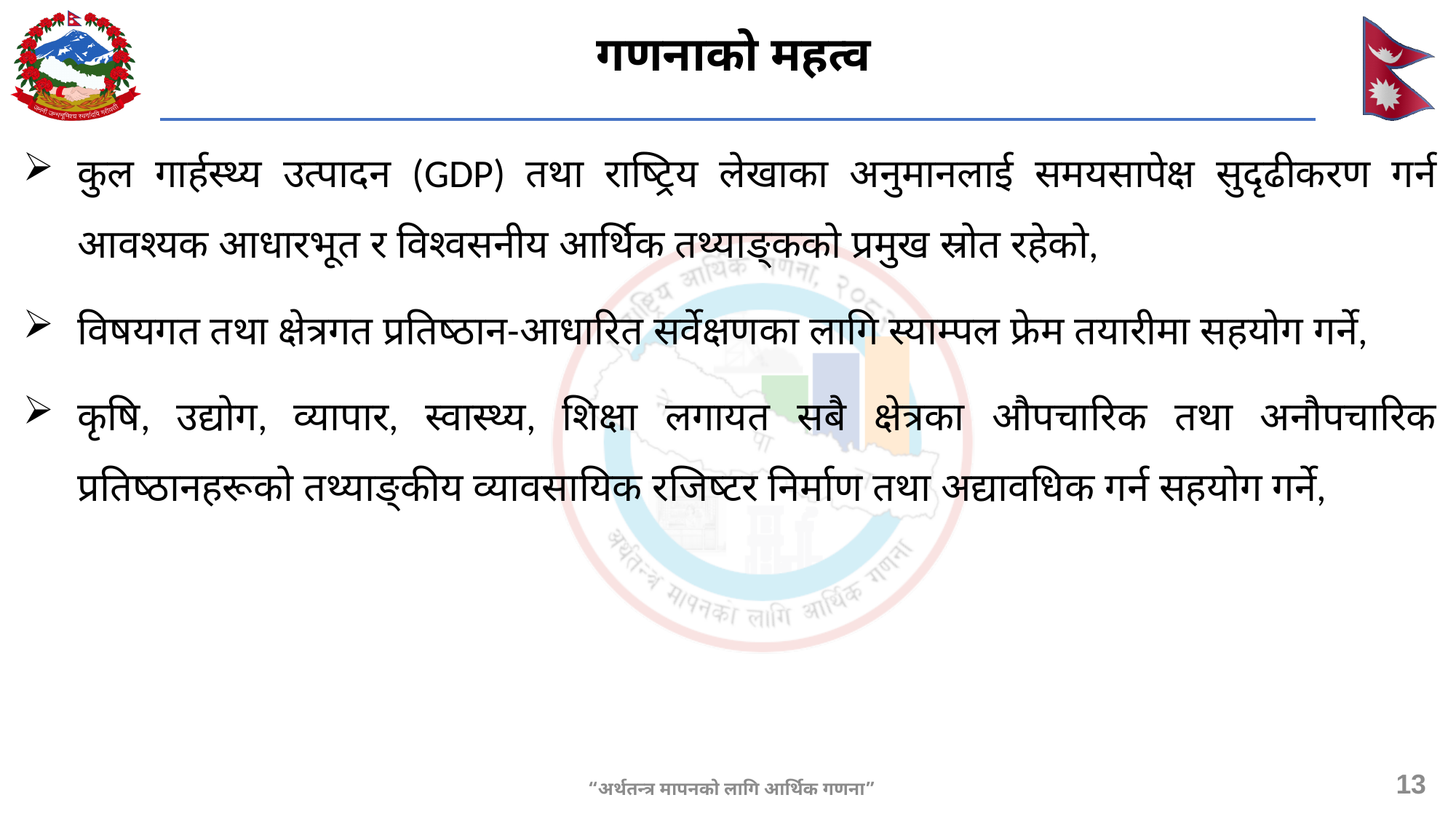

# गणनाको महत्व
कुल गार्हस्थ्य उत्पादन (GDP) तथा राष्ट्रिय लेखाका अनुमानलाई समयसापेक्ष सुदृढीकरण गर्न आवश्यक आधारभूत र विश्वसनीय आर्थिक तथ्याङ्कको प्रमुख स्रोत रहेको,
विषयगत तथा क्षेत्रगत प्रतिष्ठान-आधारित सर्वेक्षणका लागि स्याम्पल फ्रेम तयारीमा सहयोग गर्ने,
कृषि, उद्योग, व्यापार, स्वास्थ्य, शिक्षा लगायत सबै क्षेत्रका औपचारिक तथा अनौपचारिक प्रतिष्ठानहरूको तथ्याङ्कीय व्यावसायिक रजिष्टर निर्माण तथा अद्यावधिक गर्न सहयोग गर्ने,

13
“अर्थतन्त्र मापनको लागि आर्थिक गणना”